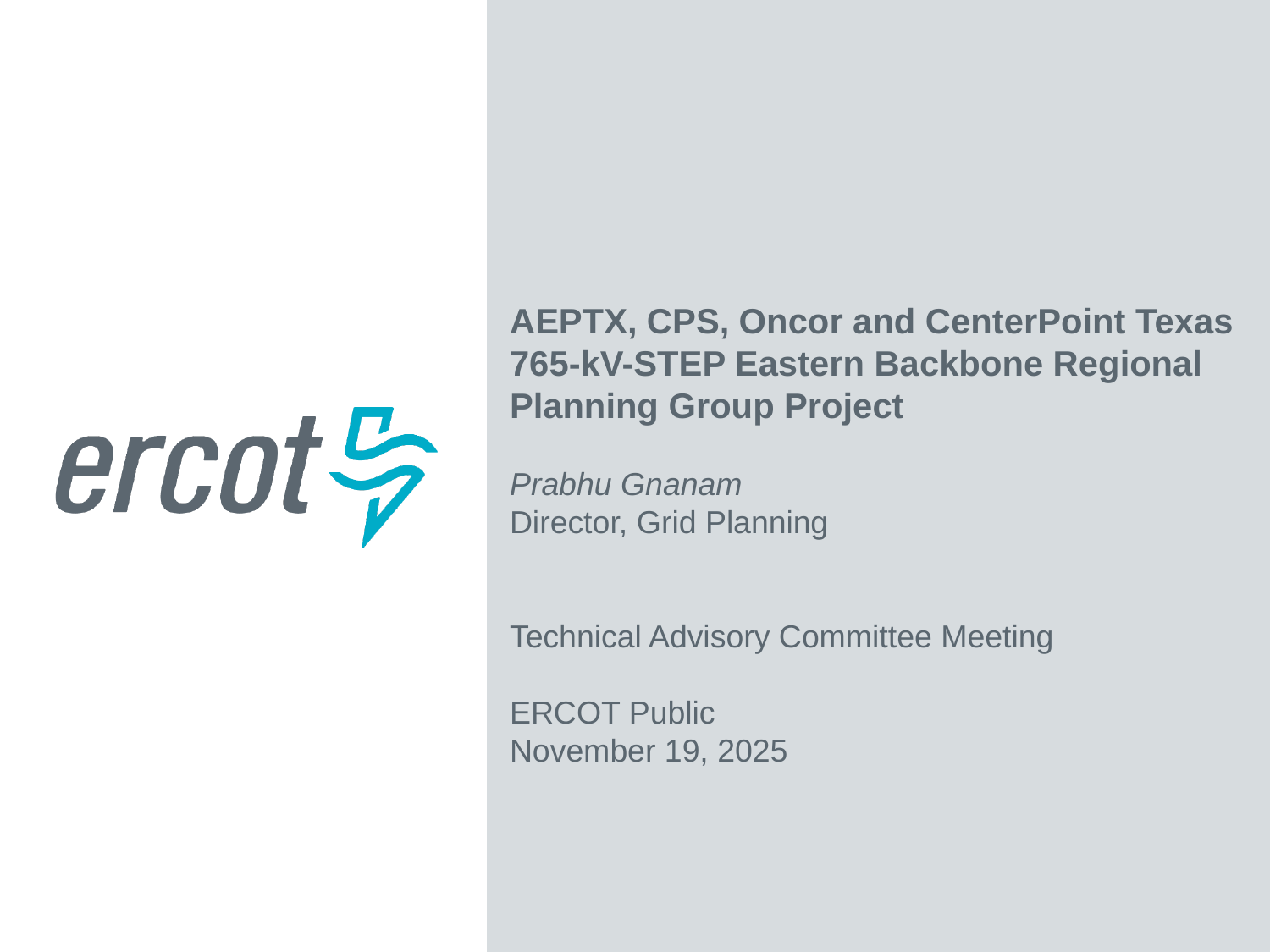

AEPTX, CPS, Oncor and CenterPoint Texas 765-kV-STEP Eastern Backbone Regional Planning Group Project

Prabhu Gnanam
Director, Grid Planning

Technical Advisory Committee Meeting

ERCOT Public
November 19, 2025